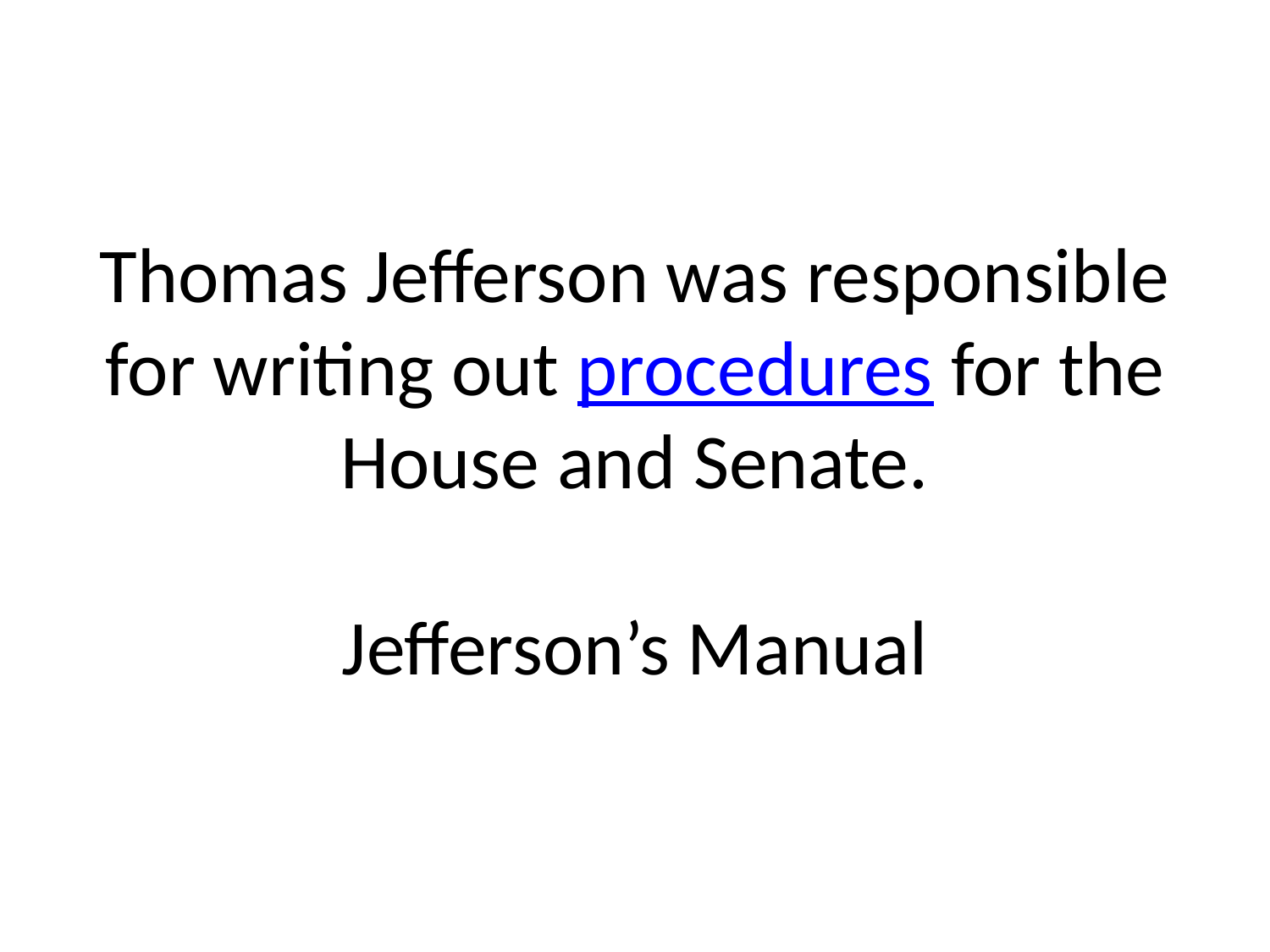

# Thomas Jefferson was responsible for writing out procedures for the House and Senate. Jefferson’s Manual